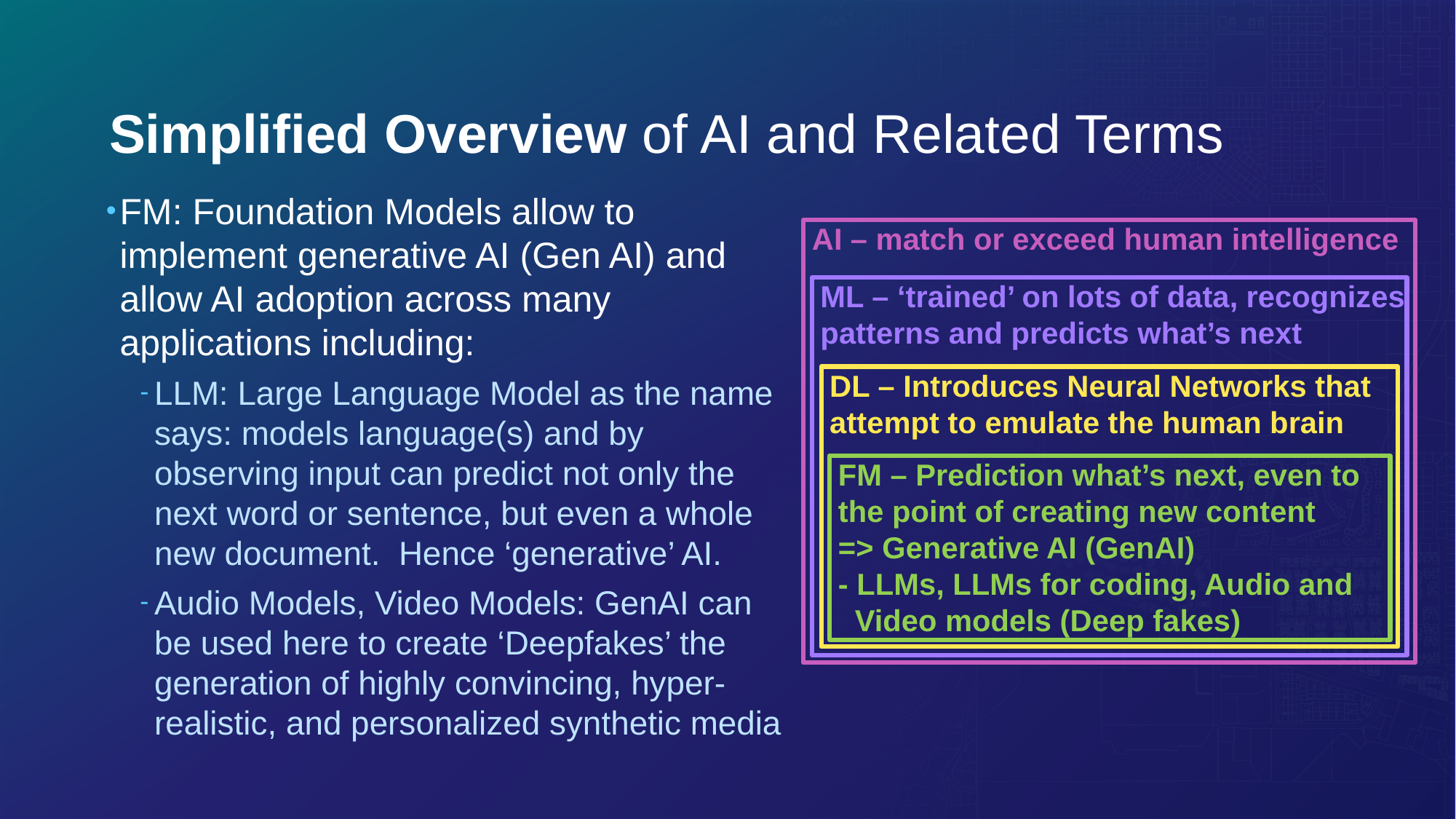

# Simplified Overview of AI and Related Terms
FM: Foundation Models allow to implement generative AI (Gen AI) and allow AI adoption across many applications including:
LLM: Large Language Model as the name says: models language(s) and by observing input can predict not only the next word or sentence, but even a whole new document.  Hence ‘generative’ AI.
Audio Models, Video Models: GenAI can be used here to create ‘Deepfakes’ the generation of highly convincing, hyper-realistic, and personalized synthetic media
 AI – match or exceed human intelligence
 ML – ‘trained’ on lots of data, recognizes
 patterns and predicts what’s next
 DL – Introduces Neural Networks that
 attempt to emulate the human brain
 FM – Prediction what’s next, even to
 the point of creating new content
 => Generative AI (GenAI)
 - LLMs, LLMs for coding, Audio and
   Video models (Deep fakes)